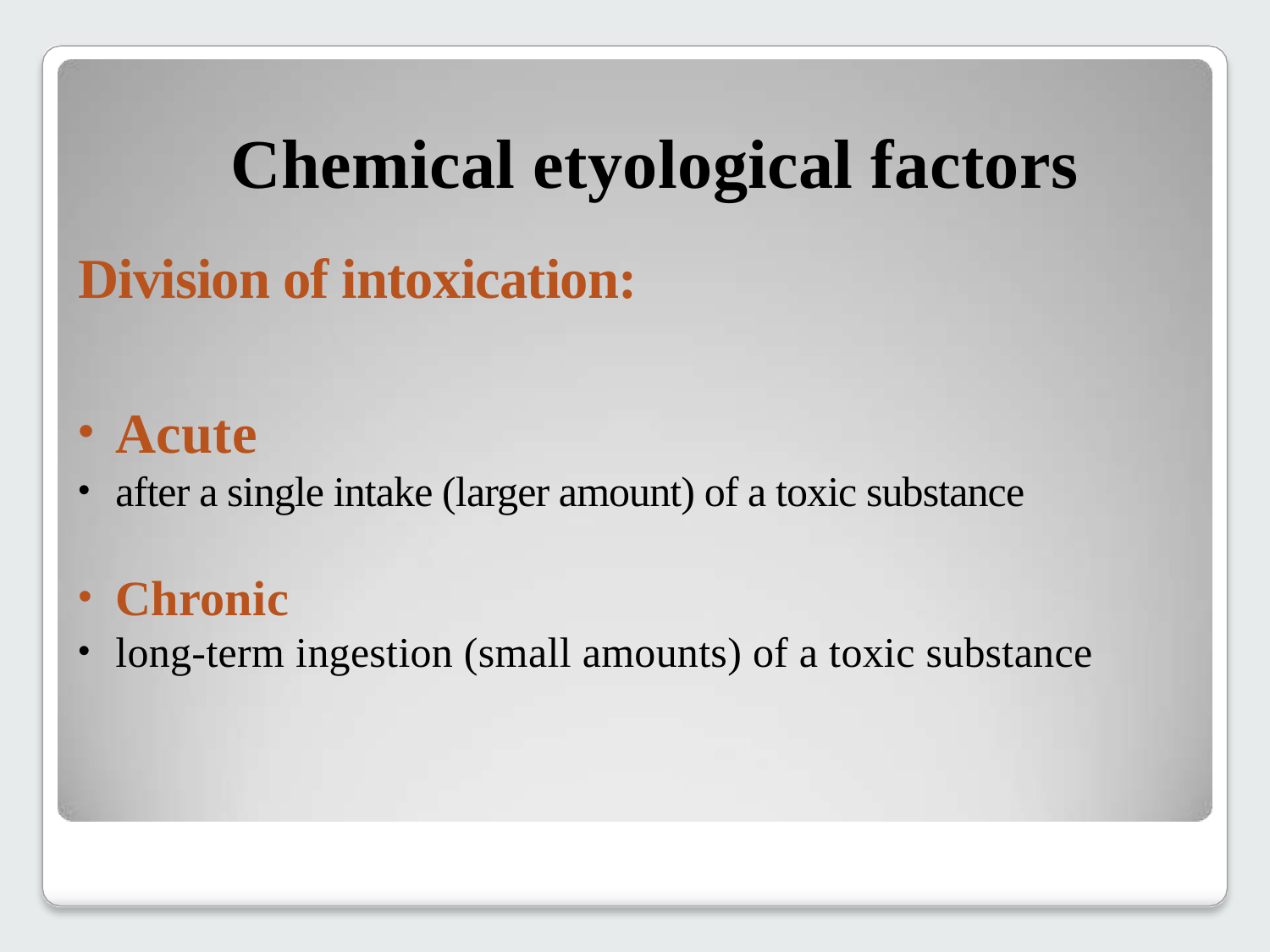

# Chemical etyological factors
Division of intoxication:

Acute
after a single intake (larger amount) of a toxic substance

Chronic
long-term ingestion (small amounts) of a toxic substance